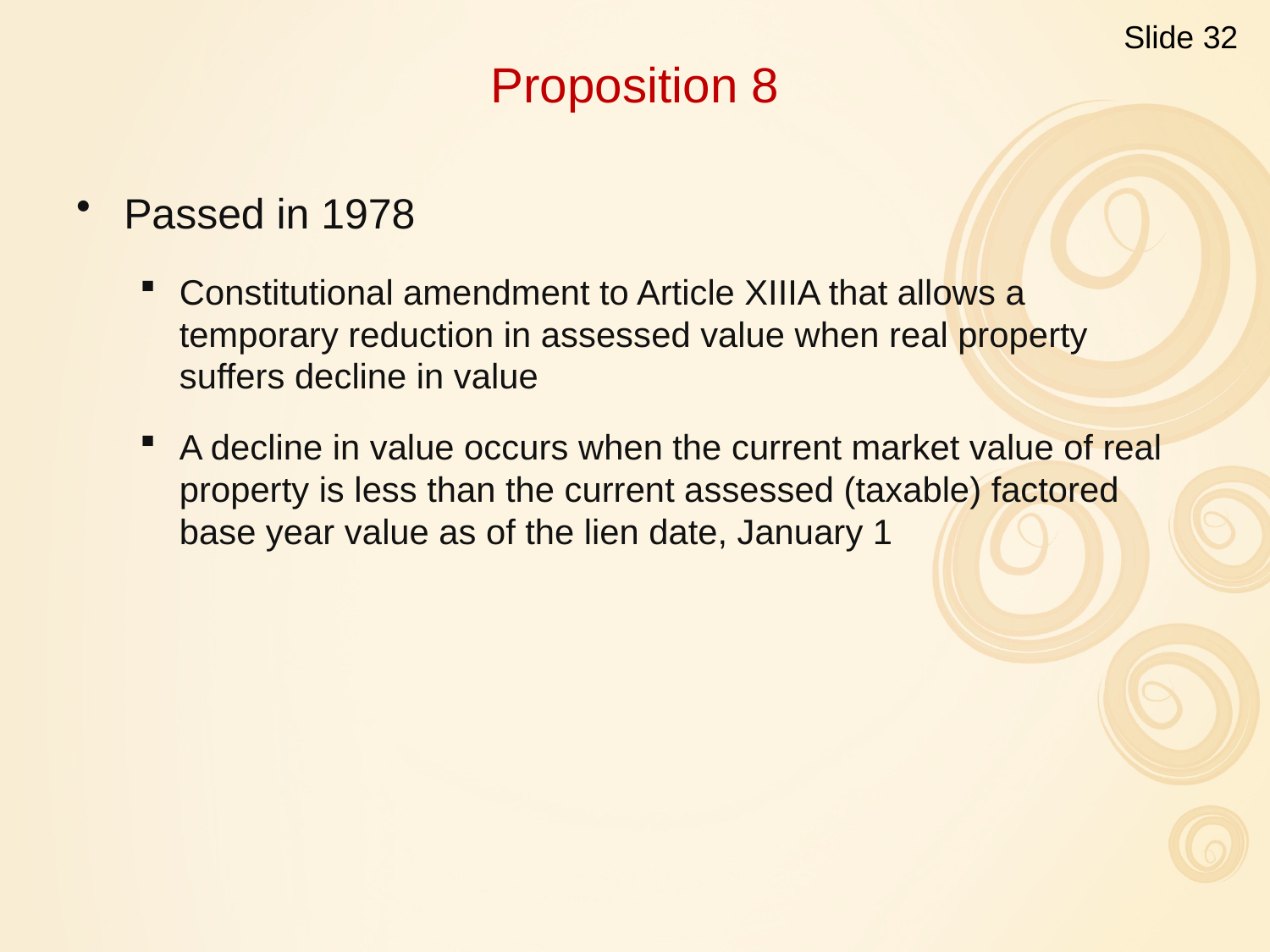

Slide 32
# Proposition 8
Passed in 1978
Constitutional amendment to Article XIIIA that allows a temporary reduction in assessed value when real property suffers decline in value
A decline in value occurs when the current market value of real property is less than the current assessed (taxable) factored base year value as of the lien date, January 1